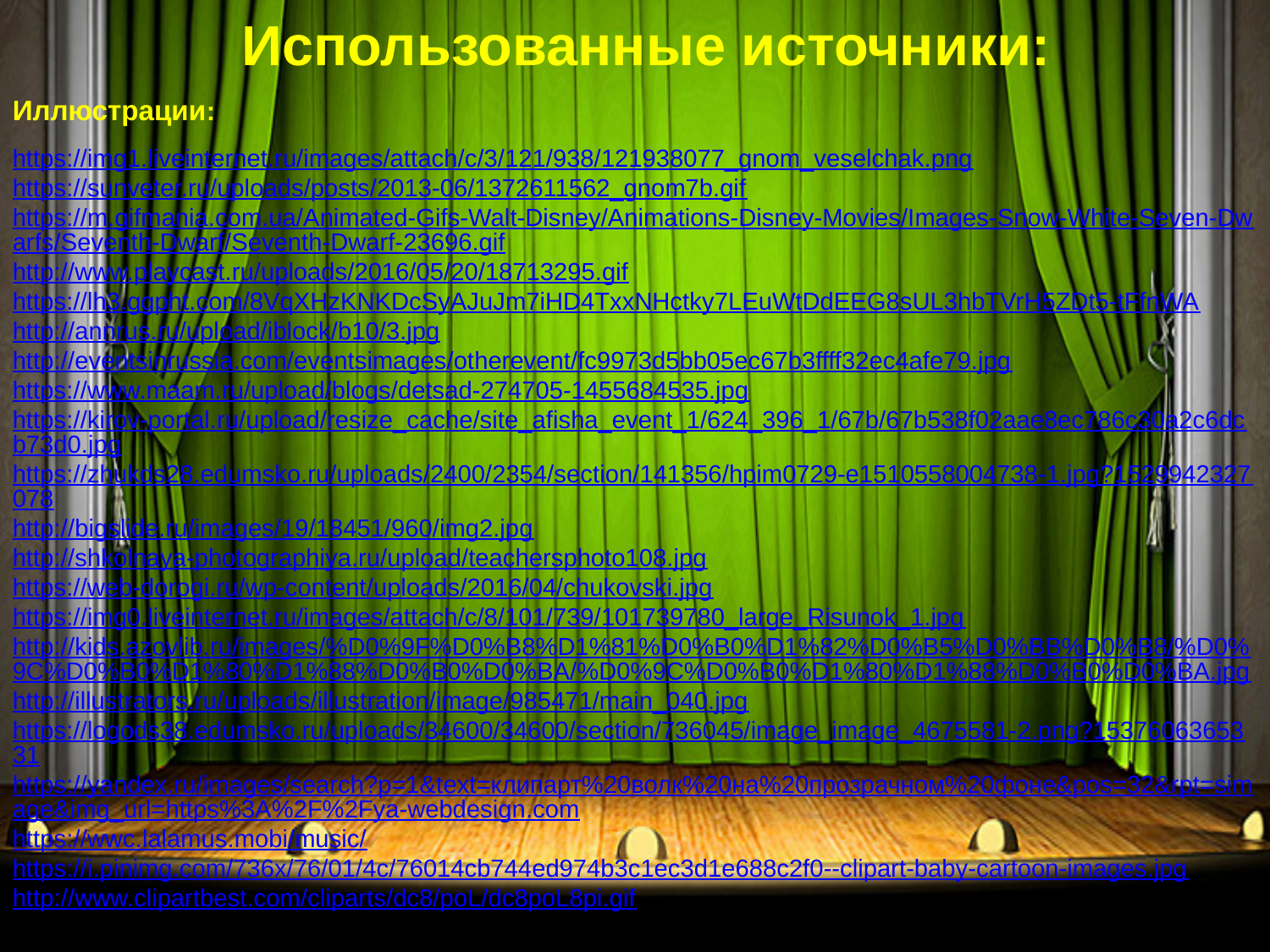

# Использованные источники:
Иллюстрации:
https://img1.liveinternet.ru/images/attach/c/3/121/938/121938077_gnom_veselchak.png
https://sunveter.ru/uploads/posts/2013-06/1372611562_gnom7b.gif
https://m.gifmania.com.ua/Animated-Gifs-Walt-Disney/Animations-Disney-Movies/Images-Snow-White-Seven-Dwarfs/Seventh-Dwarf/Seventh-Dwarf-23696.gif
http://www.playcast.ru/uploads/2016/05/20/18713295.gif
https://lh3.ggpht.com/8VqXHzKNKDcSyAJuJm7iHD4TxxNHctky7LEuWtDdEEG8sUL3hbTVrH5ZDt5-tFfnWA
http://annrus.ru/upload/iblock/b10/3.jpg
http://eventsinrussia.com/eventsimages/otherevent/fc9973d5bb05ec67b3ffff32ec4afe79.jpg
https://www.maam.ru/upload/blogs/detsad-274705-1455684535.jpg
https://kirov-portal.ru/upload/resize_cache/site_afisha_event_1/624_396_1/67b/67b538f02aae8ec786c30a2c6dcb73d0.jpg
https://zhukds28.edumsko.ru/uploads/2400/2354/section/141356/hpim0729-e1510558004738-1.jpg?1529942327078
http://bigslide.ru/images/19/18451/960/img2.jpg
http://shkolnaya-photographiya.ru/upload/teachersphoto108.jpg
https://web-dorogi.ru/wp-content/uploads/2016/04/chukovski.jpg
https://img0.liveinternet.ru/images/attach/c/8/101/739/101739780_large_Risunok_1.jpg
http://kids.azovlib.ru/images/%D0%9F%D0%B8%D1%81%D0%B0%D1%82%D0%B5%D0%BB%D0%B8/%D0%9C%D0%B0%D1%80%D1%88%D0%B0%D0%BA/%D0%9C%D0%B0%D1%80%D1%88%D0%B0%D0%BA.jpg
http://illustrators.ru/uploads/illustration/image/985471/main_040.jpg
https://logods38.edumsko.ru/uploads/34600/34600/section/736045/image_image_4675581-2.png?1537606365331
https://yandex.ru/images/search?p=1&text=клипарт%20волк%20на%20прозрачном%20фоне&pos=32&rpt=simage&img_url=https%3A%2F%2Fya-webdesign.com
https://wwc.lalamus.mobi/music/
https://i.pinimg.com/736x/76/01/4c/76014cb744ed974b3c1ec3d1e688c2f0--clipart-baby-cartoon-images.jpg
http://www.clipartbest.com/cliparts/dc8/poL/dc8poL8pi.gif